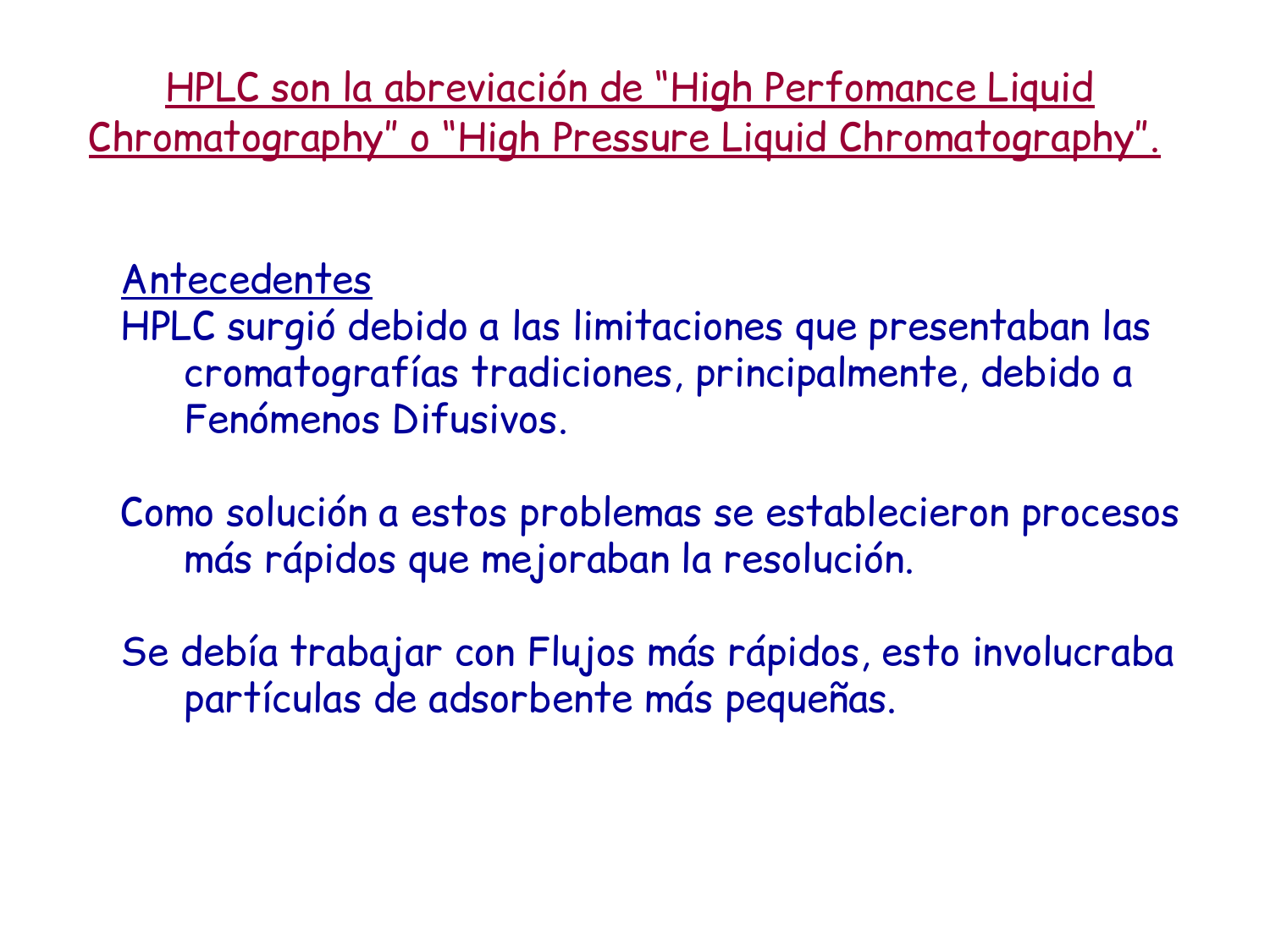

HPLC son la abreviación de “High Perfomance Liquid Chromatography” o “High Pressure Liquid Chromatography”.

Antecedentes
HPLC surgió debido a las limitaciones que presentaban las cromatografías tradiciones, principalmente, debido a Fenómenos Difusivos.

Como solución a estos problemas se establecieron procesos más rápidos que mejoraban la resolución.

Se debía trabajar con Flujos más rápidos, esto involucraba partículas de adsorbente más pequeñas.